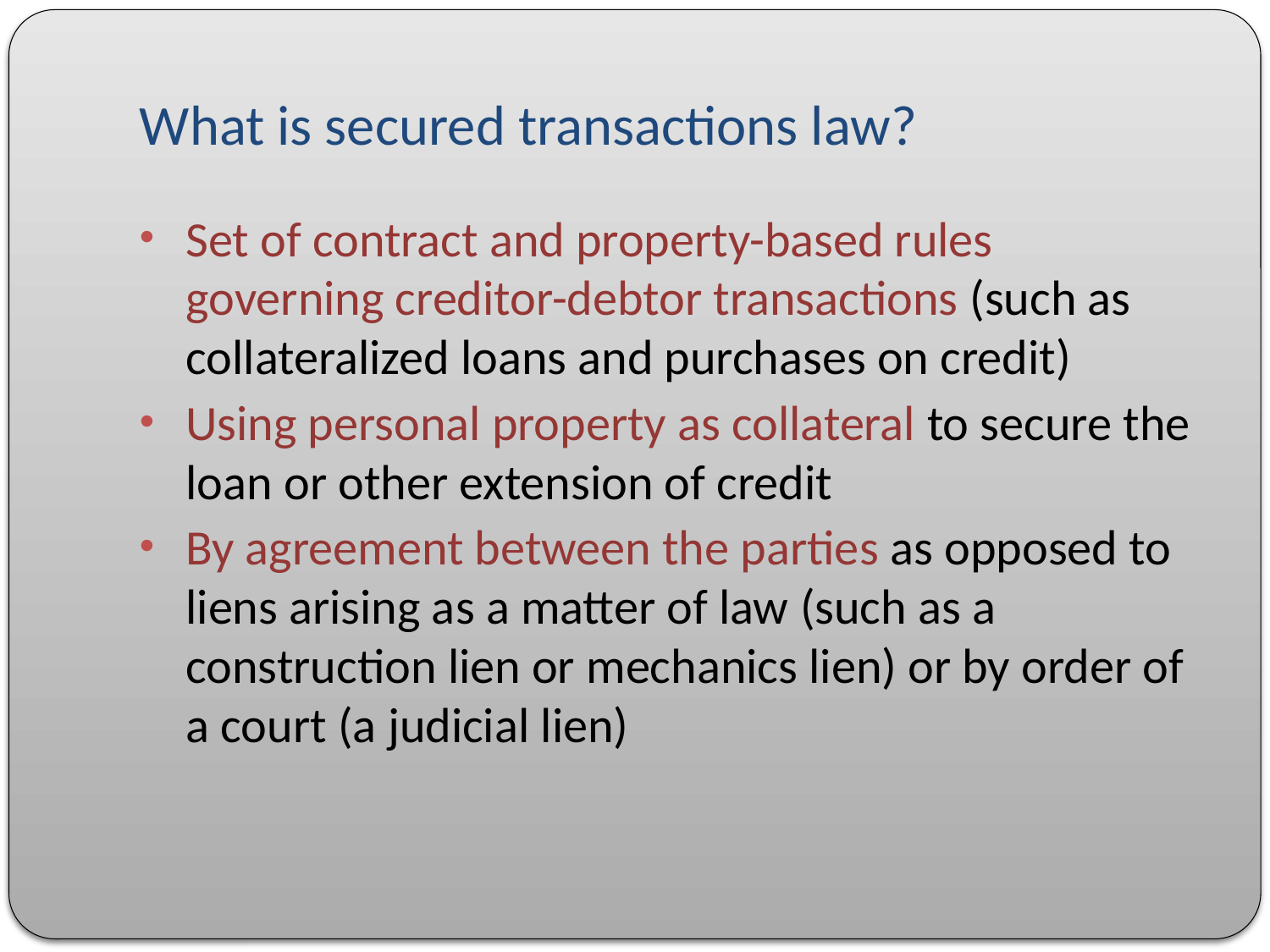

# What is secured transactions law?
Set of contract and property-based rules governing creditor-debtor transactions (such as collateralized loans and purchases on credit)
Using personal property as collateral to secure the loan or other extension of credit
By agreement between the parties as opposed to liens arising as a matter of law (such as a construction lien or mechanics lien) or by order of a court (a judicial lien)